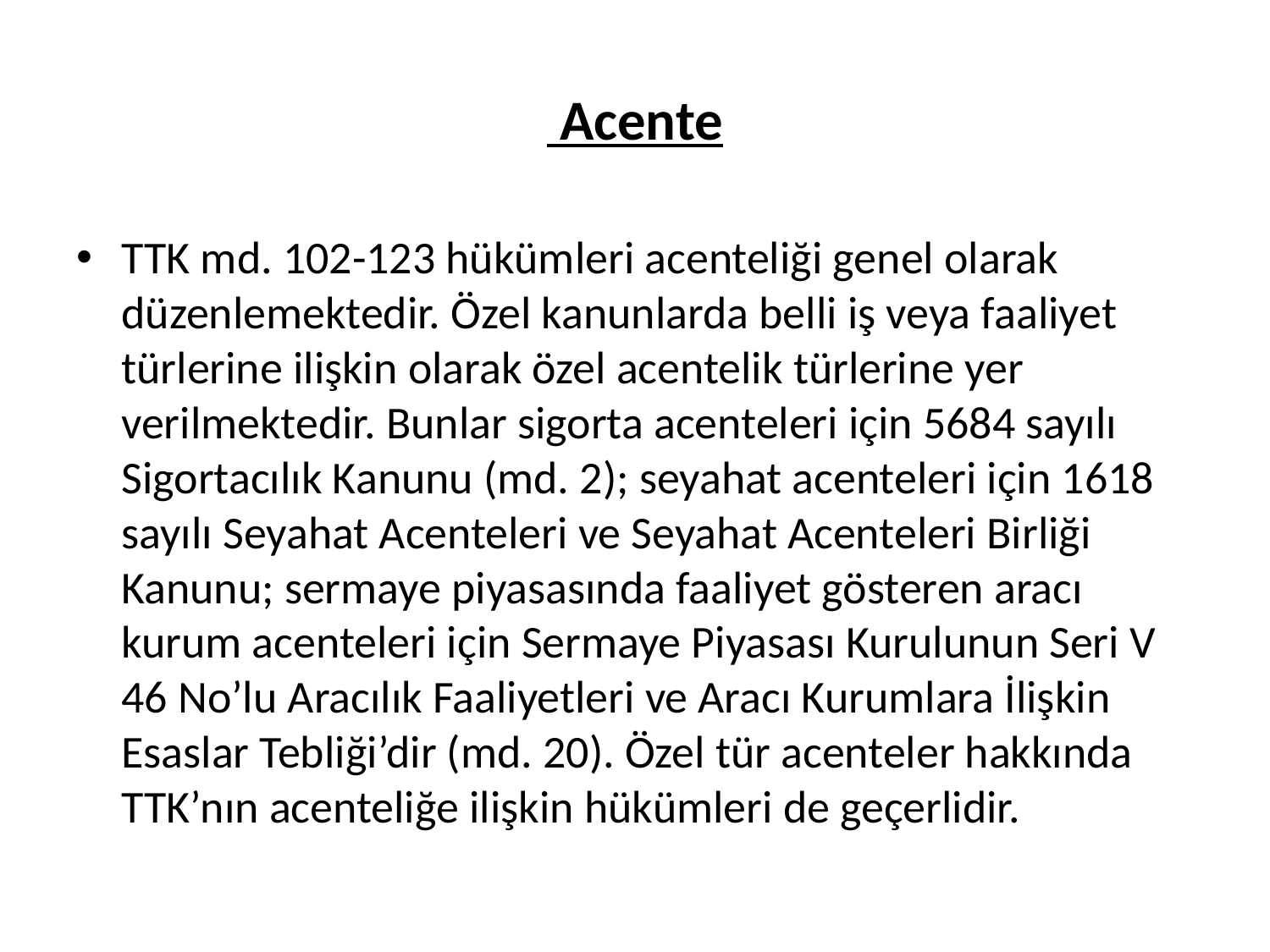

# Acente
TTK md. 102-123 hükümleri acenteliği genel olarak düzenlemektedir. Özel kanunlarda belli iş veya faaliyet türlerine ilişkin olarak özel acentelik türlerine yer verilmektedir. Bunlar sigorta acenteleri için 5684 sayılı Sigortacılık Kanunu (md. 2); seyahat acenteleri için 1618 sayılı Seyahat Acenteleri ve Seyahat Acenteleri Birliği Kanunu; sermaye piyasasında faaliyet gösteren aracı kurum acenteleri için Sermaye Piyasası Kurulunun Seri V 46 No’lu Aracılık Faaliyetleri ve Aracı Kurumlara İlişkin Esaslar Tebliği’dir (md. 20). Özel tür acenteler hakkında TTK’nın acenteliğe ilişkin hükümleri de geçerlidir.